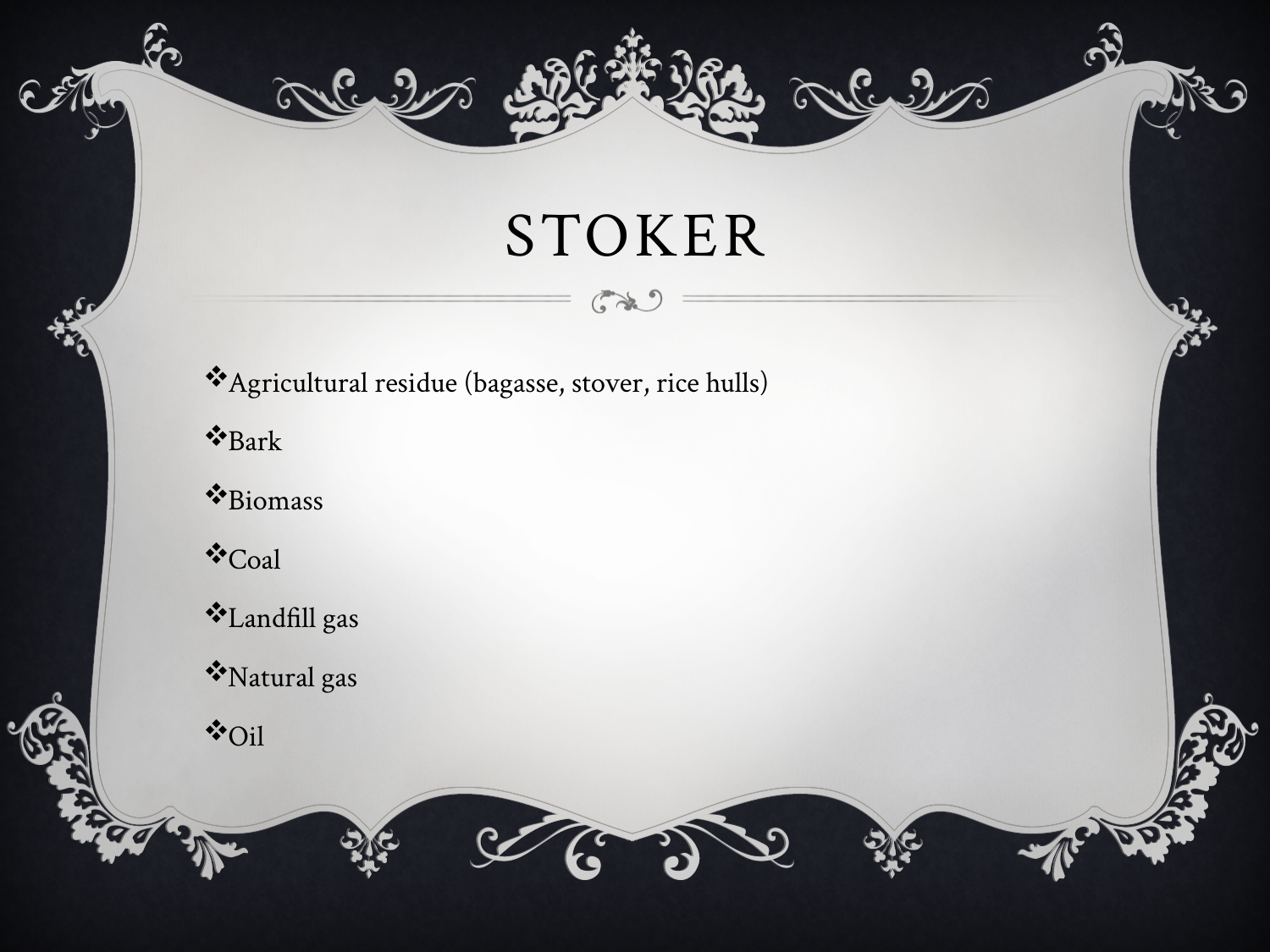

# Stoker
Agricultural residue (bagasse, stover, rice hulls)
Bark
Biomass
Coal
Landfill gas
Natural gas
Oil